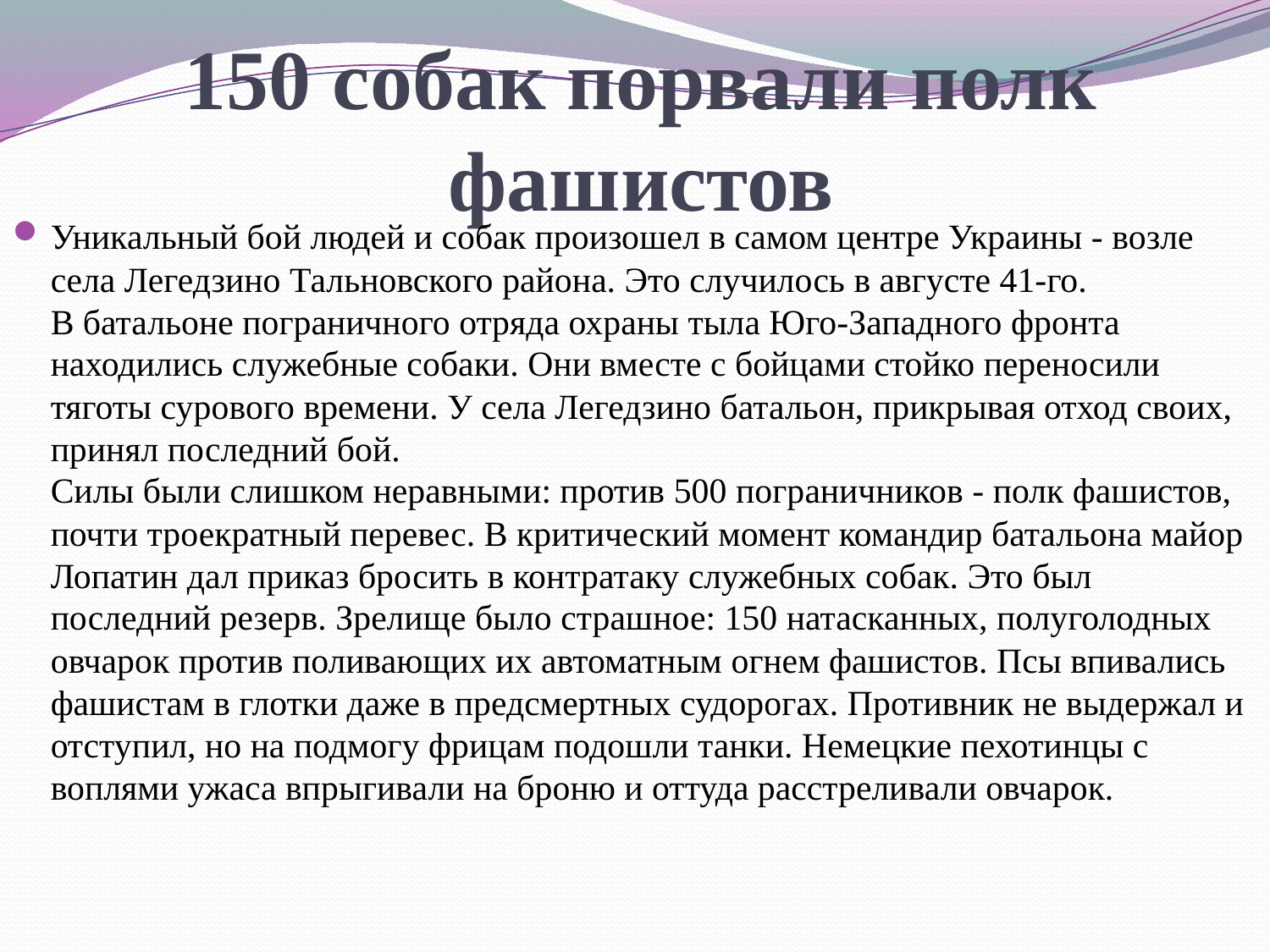

# 150 собак порвали полк фашистов

Уникальный бой людей и собак произошел в самом центре Украины - возле села Легедзино Тальновского района. Это случилось в августе 41-го.
В батальоне пограничного отряда охраны тыла Юго-Западного фронта находились служебные собаки. Они вместе с бойцами стойко переносили тяготы сурового времени. У села Легедзино батальон, прикрывая отход своих, принял последний бой.
Силы были слишком неравными: против 500 пограничников - полк фашистов, почти троекратный перевес. В критический момент командир батальона майор Лопатин дал приказ бросить в контратаку служебных собак. Это был последний резерв. Зрелище было страшное: 150 натасканных, полуголодных овчарок против поливающих их автоматным огнем фашистов. Псы впивались фашистам в глотки даже в предсмертных судорогах. Противник не выдержал и отступил, но на подмогу фрицам подошли танки. Немецкие пехотинцы с воплями ужаса впрыгивали на броню и оттуда расстреливали овчарок.